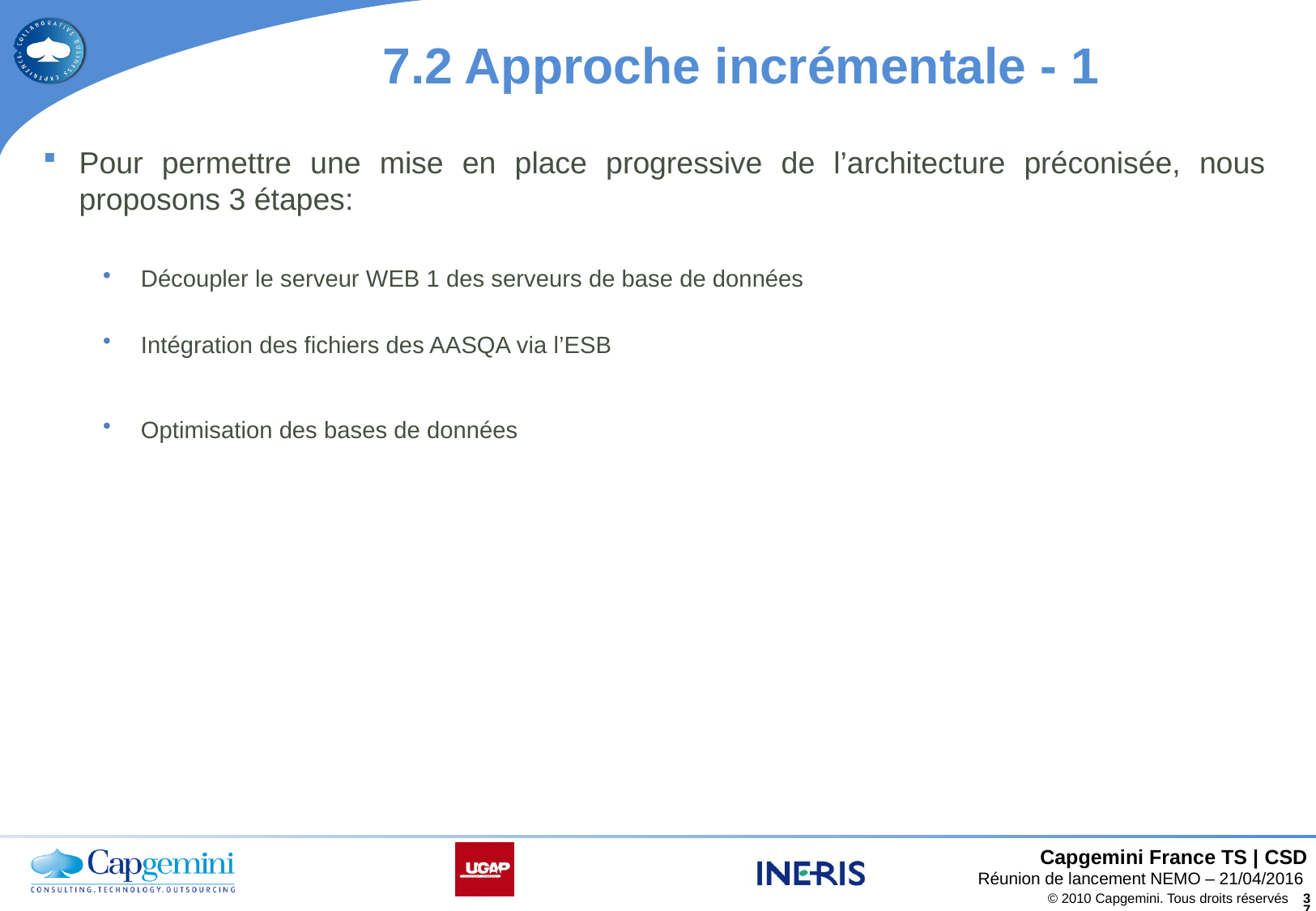

# 7.2 Approche incrémentale - 1
Pour permettre une mise en place progressive de l’architecture préconisée, nous proposons 3 étapes:

Découpler le serveur WEB 1 des serveurs de base de données

Intégration des fichiers des AASQA via l’ESB

Optimisation des bases de données

Réunion de lancement NEMO – 21/04/2016
© 2010 Capgemini. Tous droits réservés
37